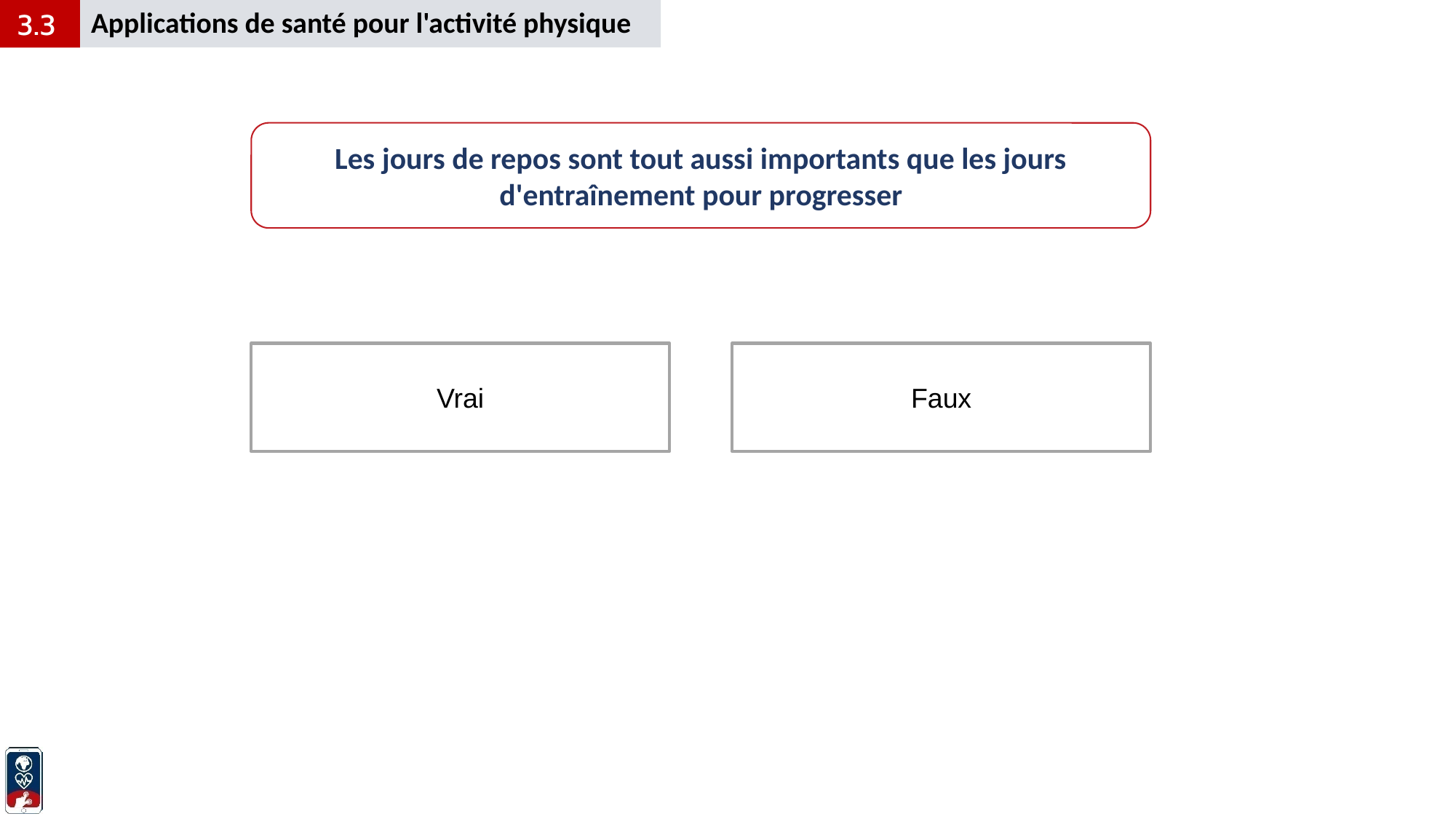

Applications de santé pour l'activité physique
3.3
Les jours de repos sont tout aussi importants que les jours d'entraînement pour progresser
Faux
Vrai